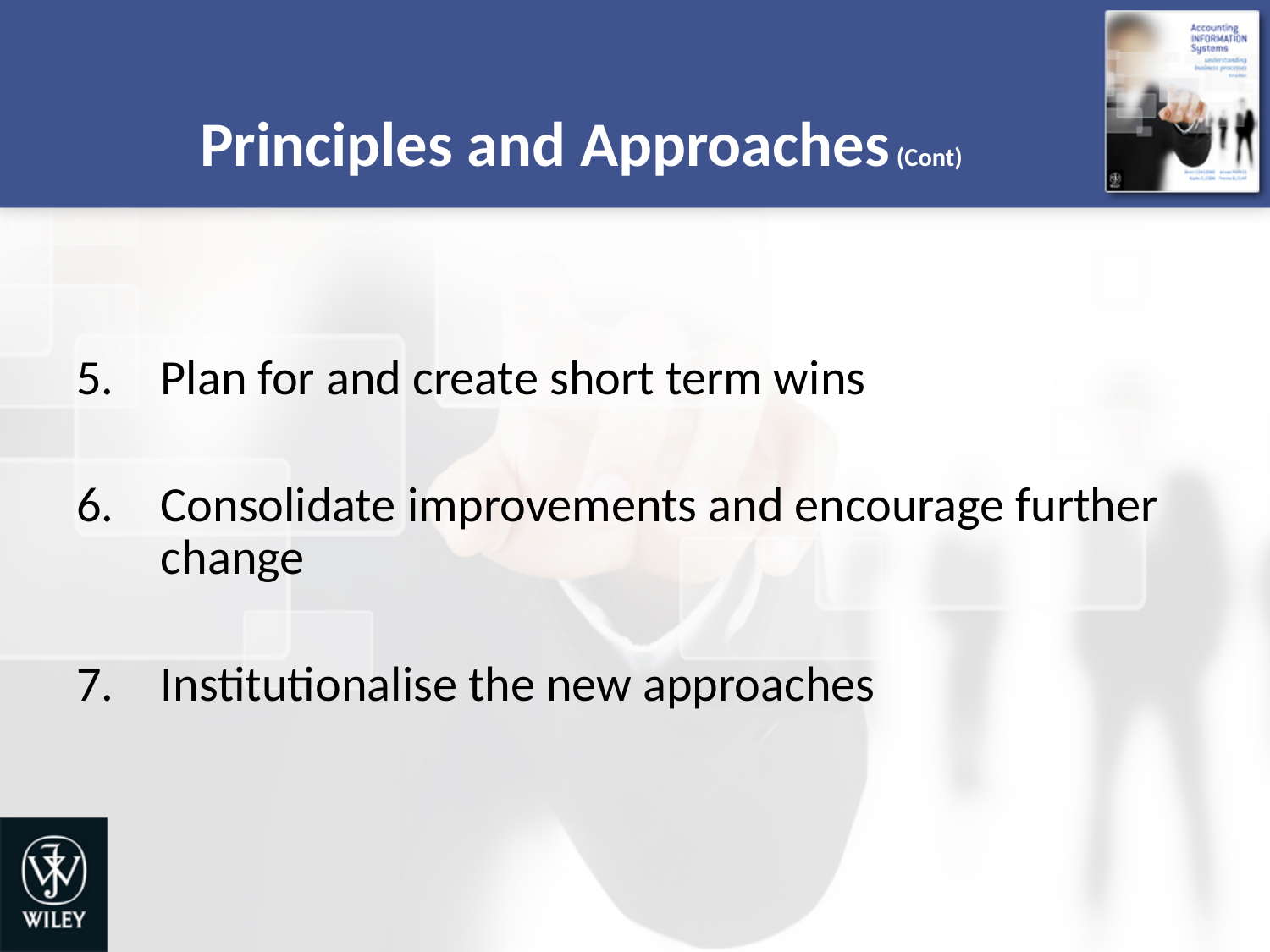

# Principles and Approaches (Cont)
Plan for and create short term wins

Consolidate improvements and encourage further change

Institutionalise the new approaches